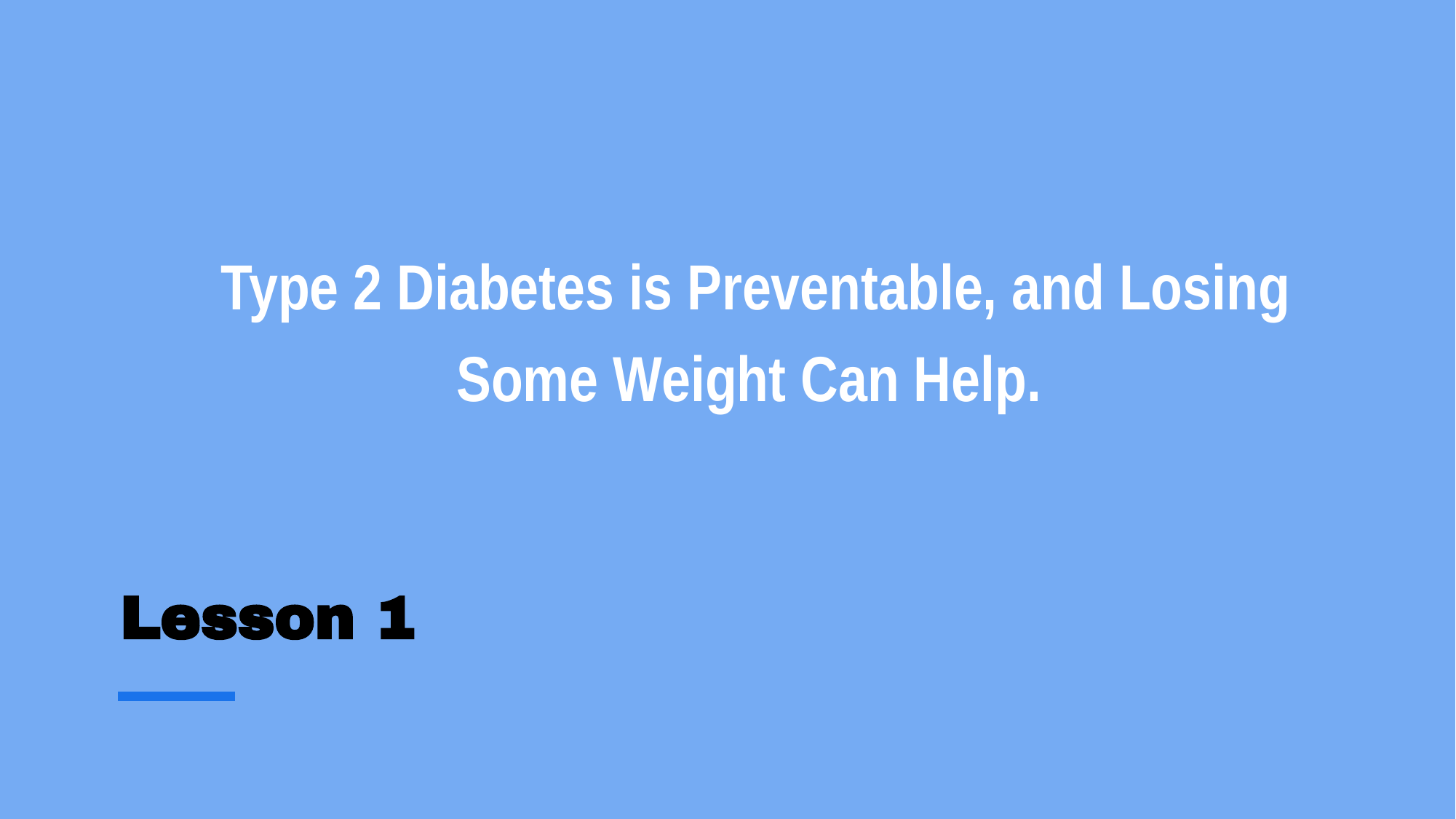

# Lesson 1

Type 2 Diabetes is Preventable, and Losing Some Weight Can Help.